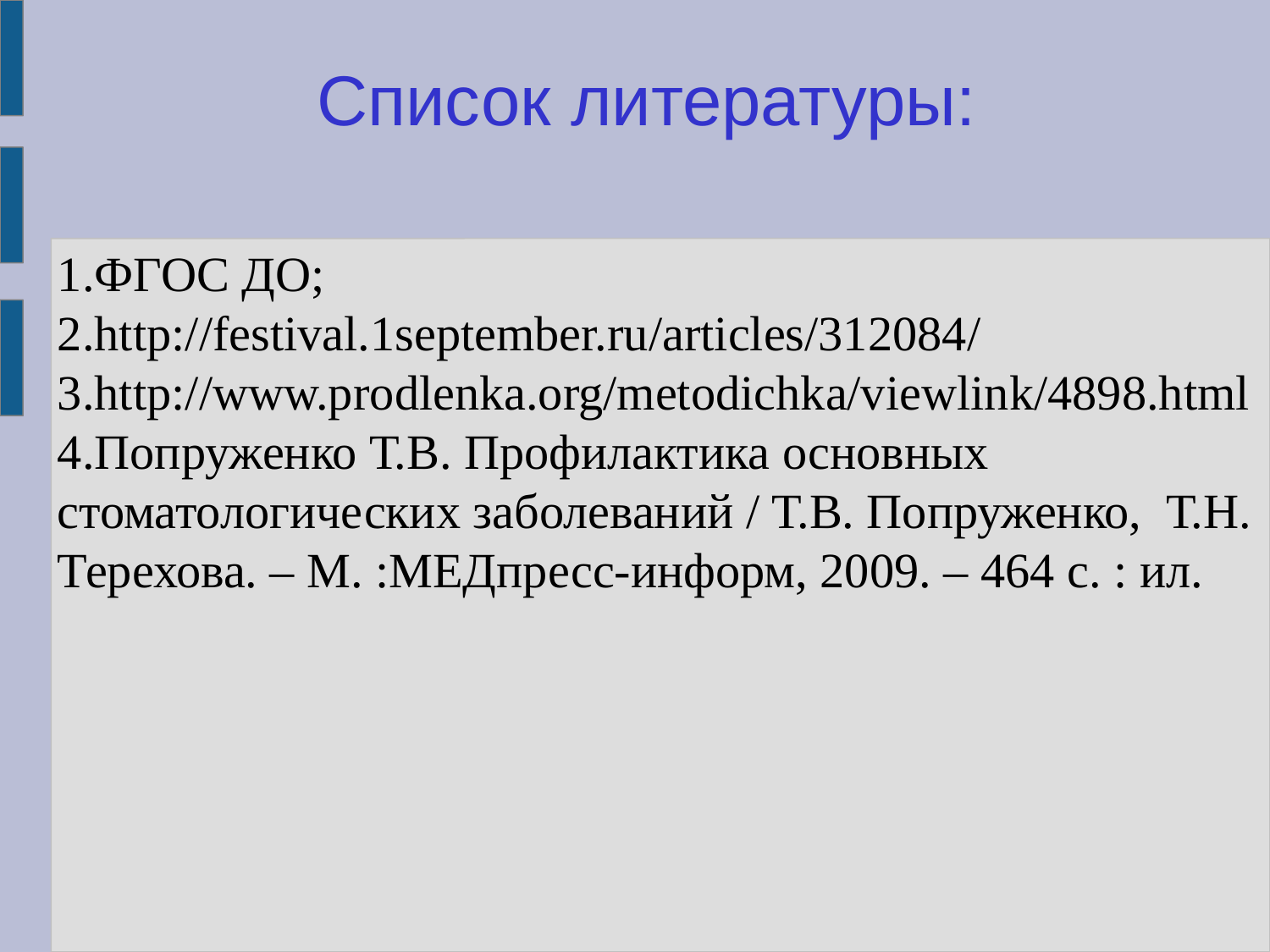

Список литературы:
1.ФГОС ДО;
2.http://festival.1september.ru/articles/312084/
3.http://www.prodlenka.org/metodichka/viewlink/4898.html
4.Попруженко Т.В. Профилактика основных стоматологических заболеваний / Т.В. Попруженко,  Т.Н. Терехова. – М. :МЕДпресс-информ, 2009. – 464 с. : ил.